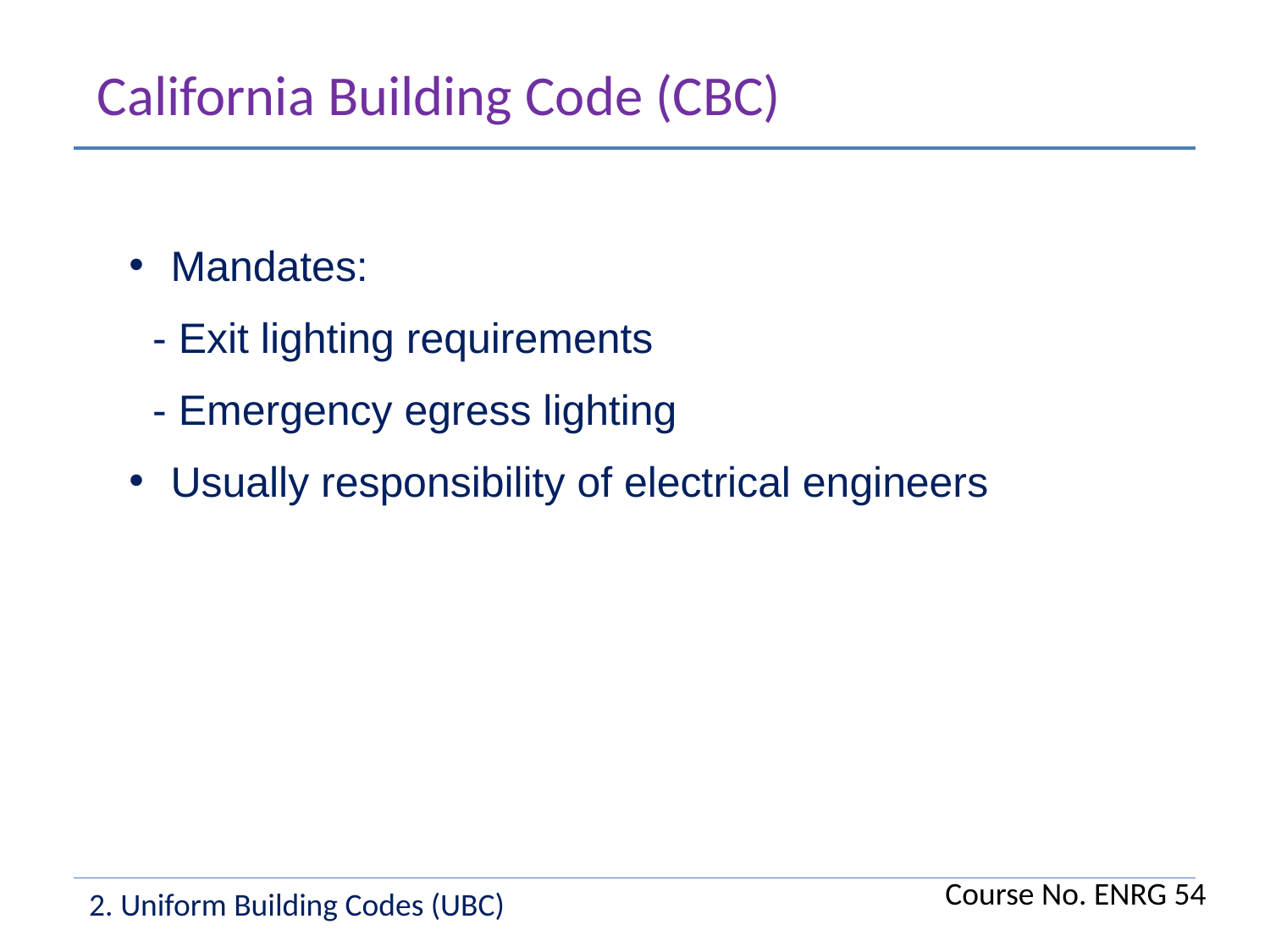

California Building Code (CBC)
 Mandates:
  - Exit lighting requirements
  - Emergency egress lighting
 Usually responsibility of electrical engineers
Course No. ENRG 54
2. Uniform Building Codes (UBC)